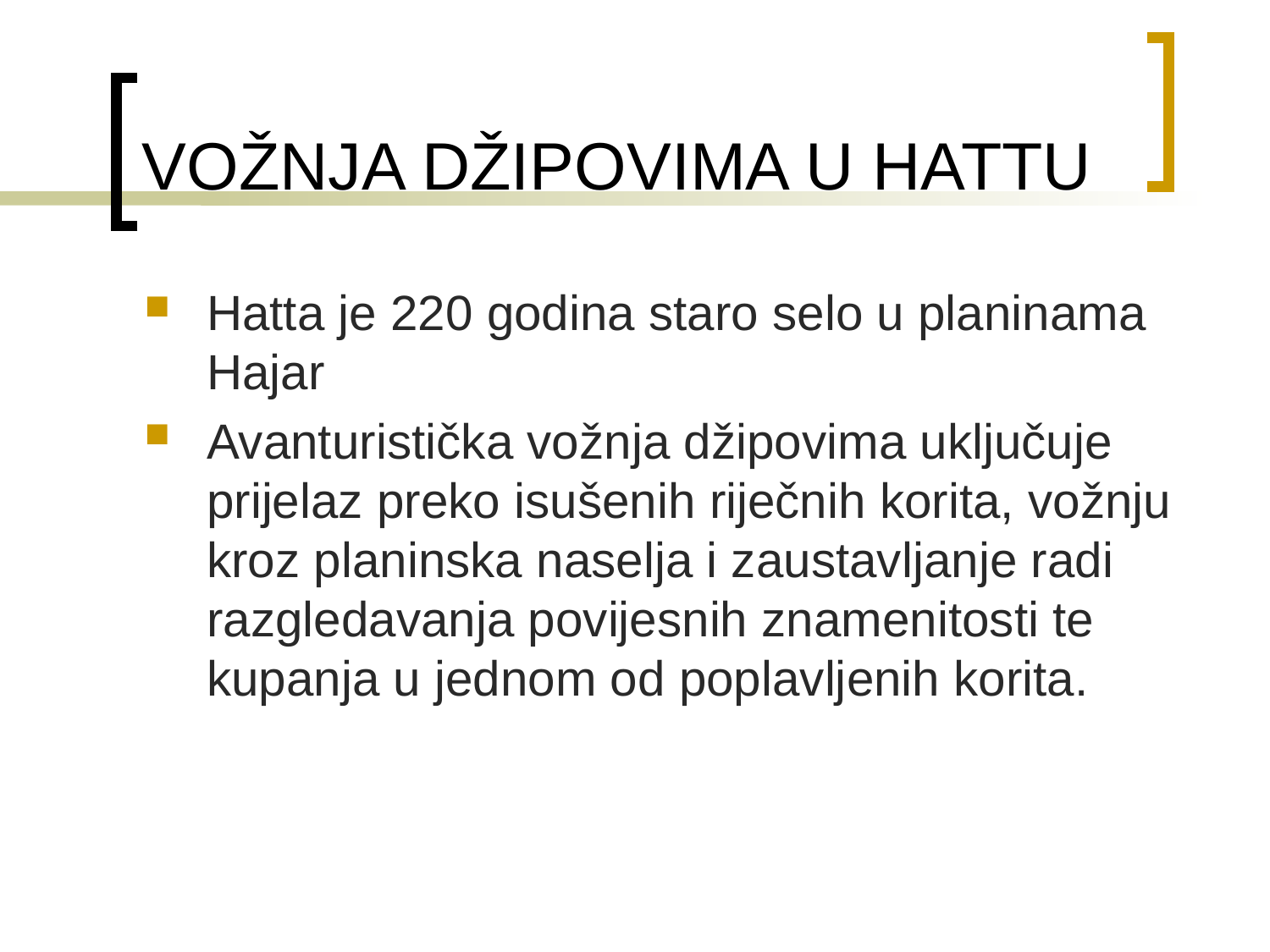

# VOŽNJA DŽIPOVIMA U HATTU
Hatta je 220 godina staro selo u planinama Hajar
Avanturistička vožnja džipovima uključuje prijelaz preko isušenih riječnih korita, vožnju kroz planinska naselja i zaustavljanje radi razgledavanja povijesnih znamenitosti te kupanja u jednom od poplavljenih korita.